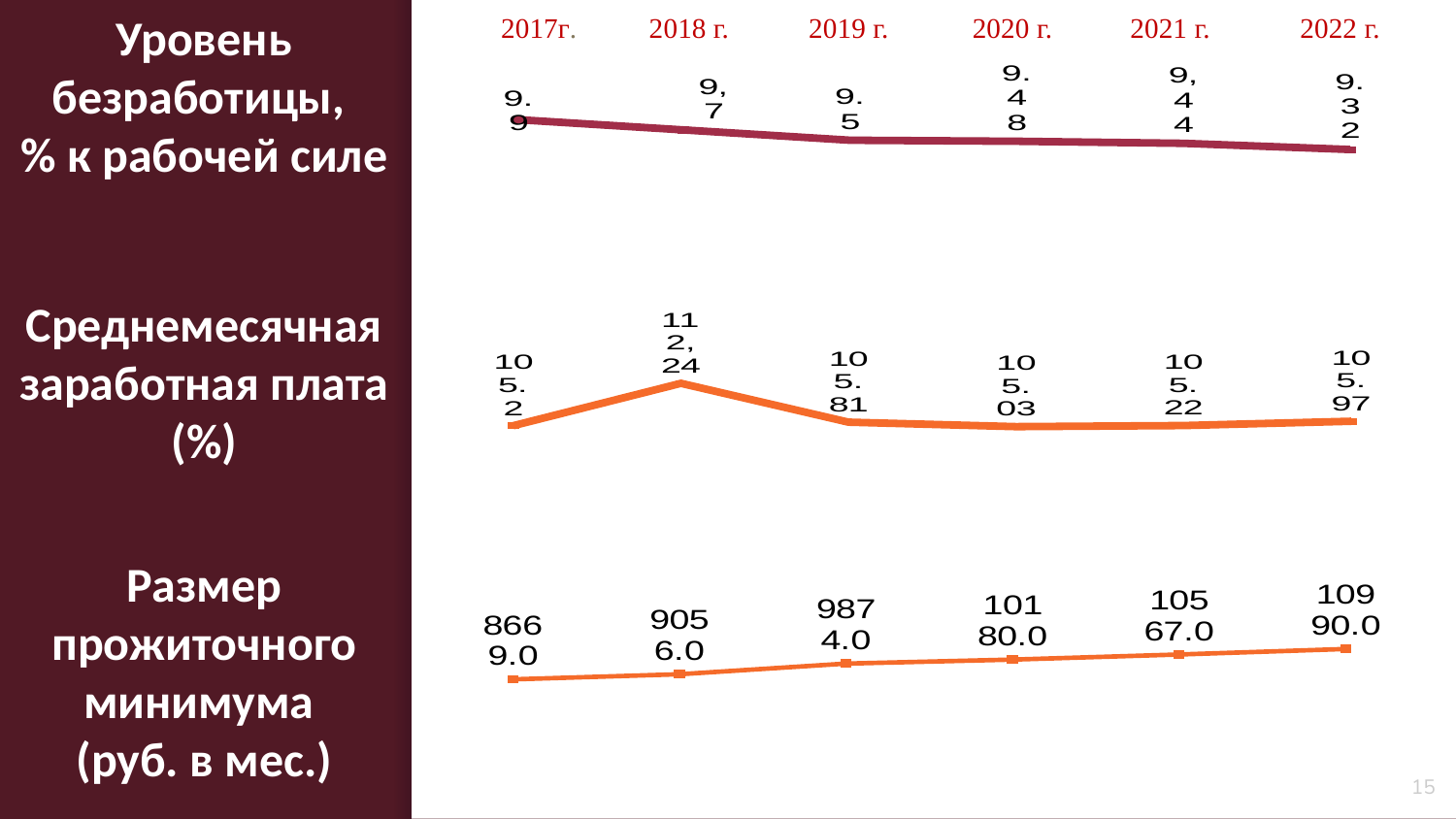

Уровень безработицы,
% к рабочей силе
2017г.
2018 г.
2019 г.
2020 г.
2021 г.
2022 г.

### Chart

| Category | Ряд 1 |
|---|---|
| Категория 2 | 9.9 |
| Категория 3 | 9.700000000000001 |
| Категория 4 | 9.5 |
Среднемесячная заработная плата
(%)

### Chart

| Category | Ряд 1 |
|---|---|
| Категория 1 | 105.2 |
| Категория 2 | 112.6 |
| Категория 3 | 105.81 |
| Категория 4 | 105.03 |
Размер прожиточного минимума
(руб. в мес.)

### Chart

| Category | Ряд 1 |
|---|---|
| 2017 | 8669.0 |
| 2018 | 9056.0 |
| 2019 | 9874.0 |
| 2020 | 10180.0 |
| 2021 | 10567.0 |
| 2022 | 10990.0 |
15